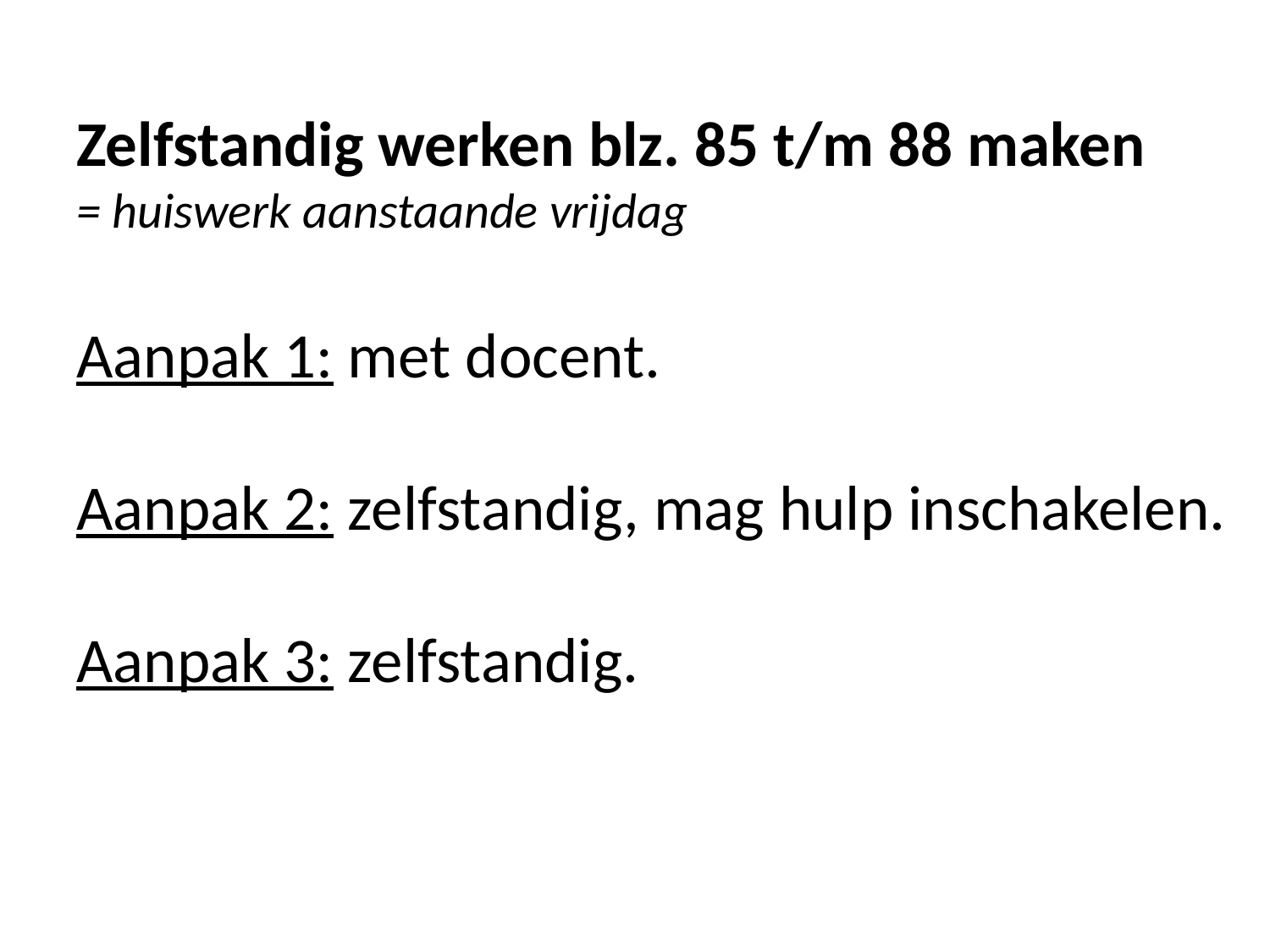

Zelfstandig werken blz. 85 t/m 88 maken
= huiswerk aanstaande vrijdag

Aanpak 1: met docent.

Aanpak 2: zelfstandig, mag hulp inschakelen.

Aanpak 3: zelfstandig.